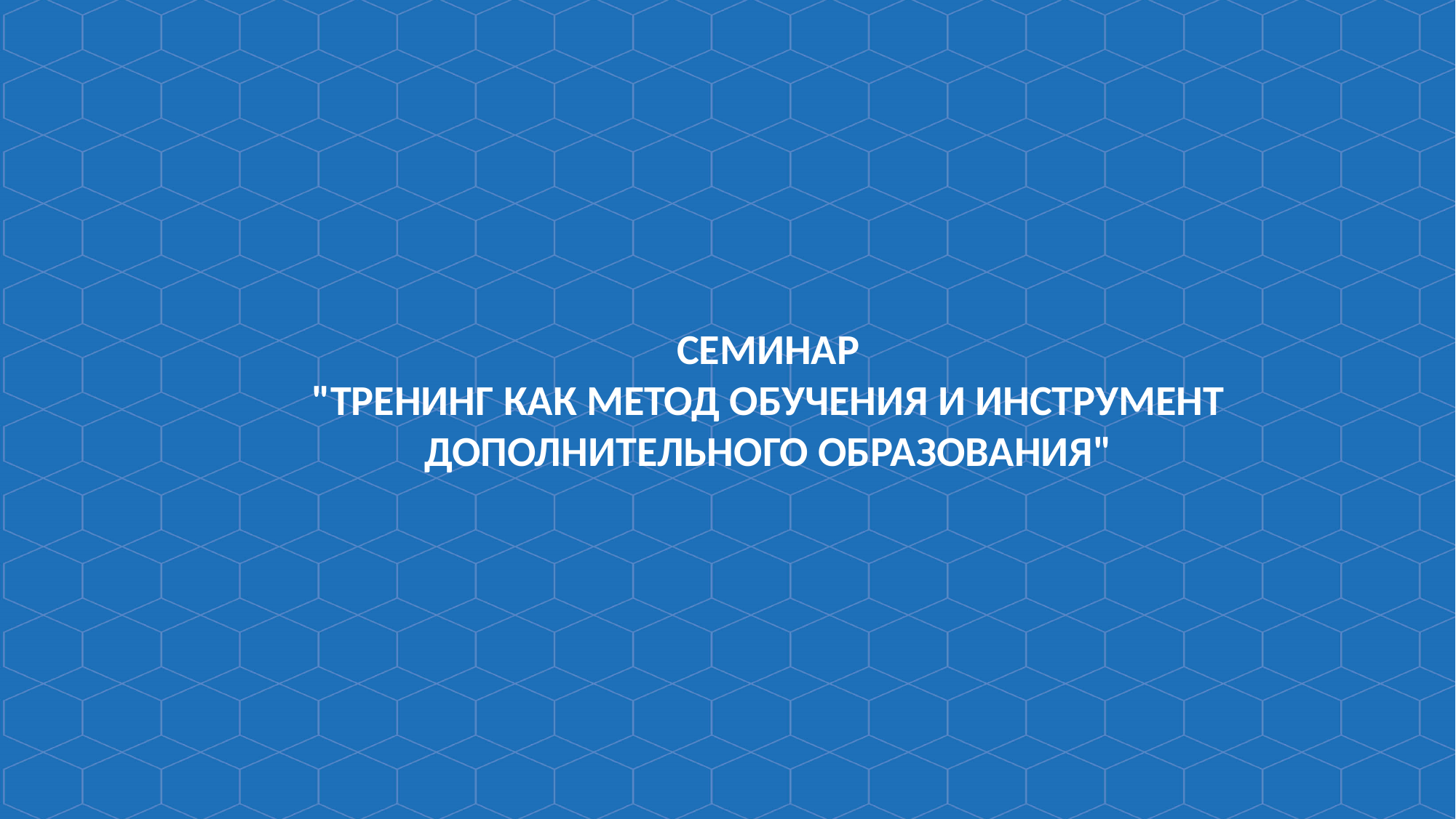

СЕМИНАР
"ТРЕНИНГ КАК МЕТОД ОБУЧЕНИЯ И ИНСТРУМЕНТ ДОПОЛНИТЕЛЬНОГО ОБРАЗОВАНИЯ"